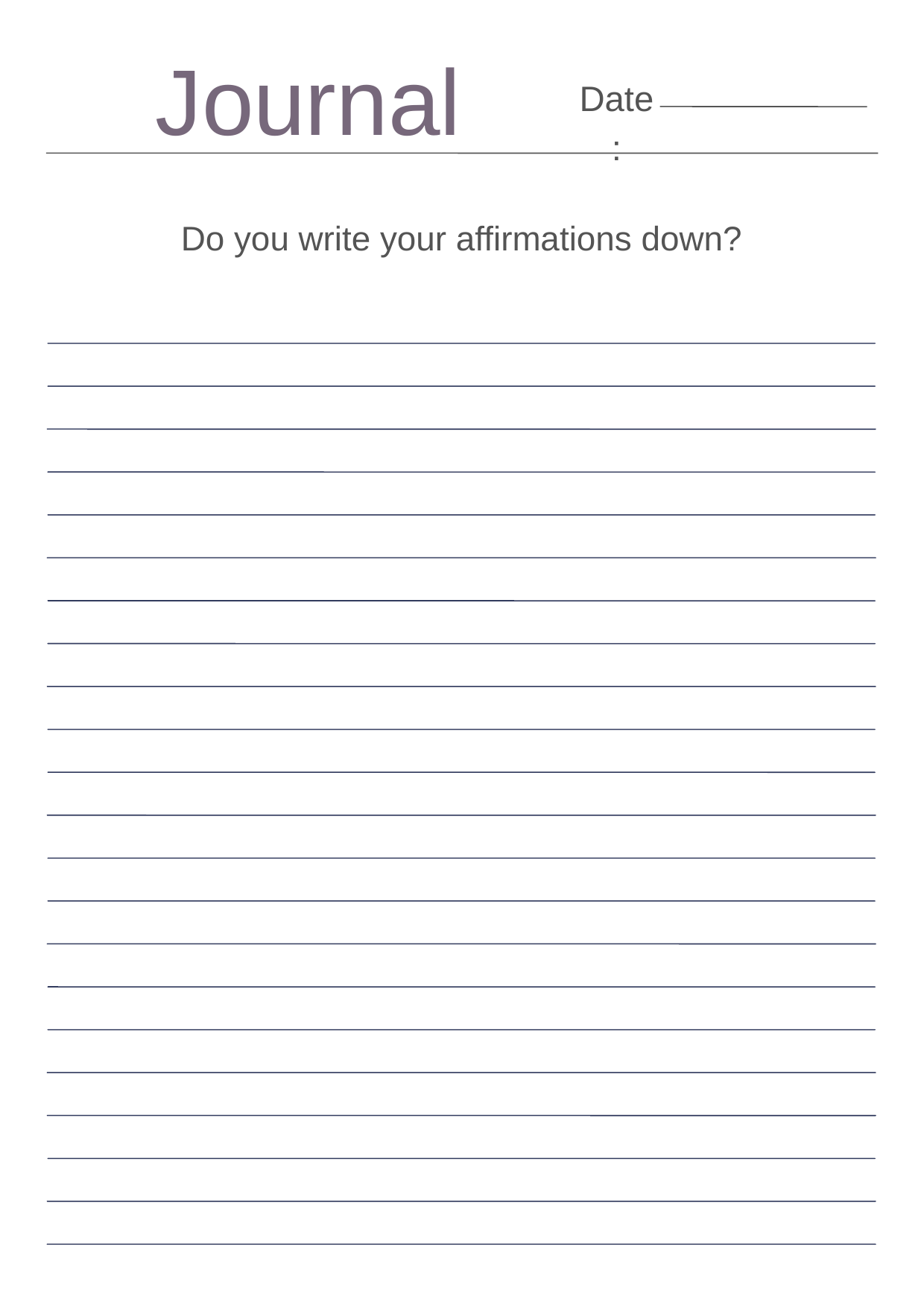

Journal
Date:

Do you write your affirmations down?